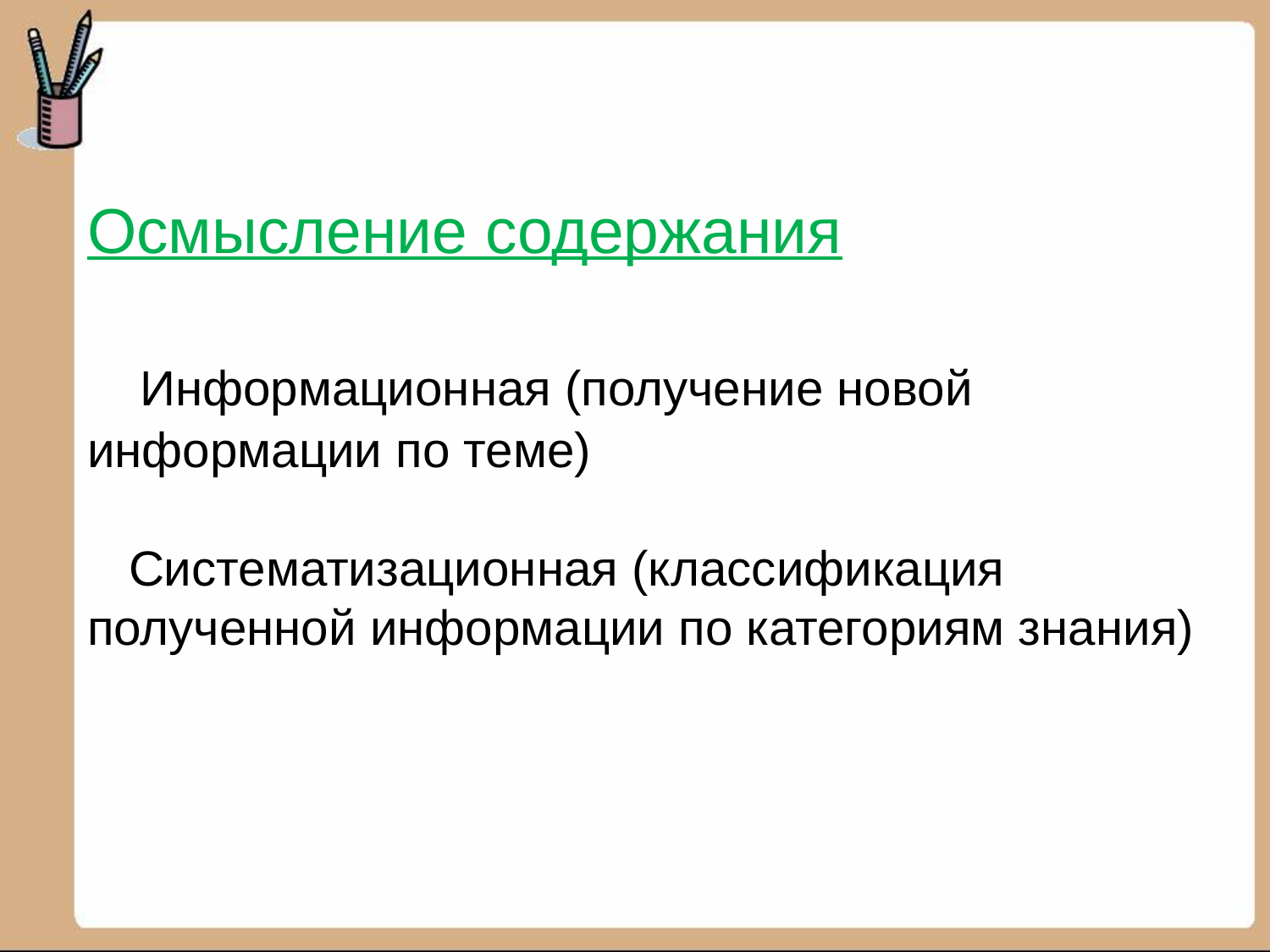

Осмысление содержания

   Информационная (получение новой информации по теме)

   Систематизационная (классификация полученной информации по категориям знания)